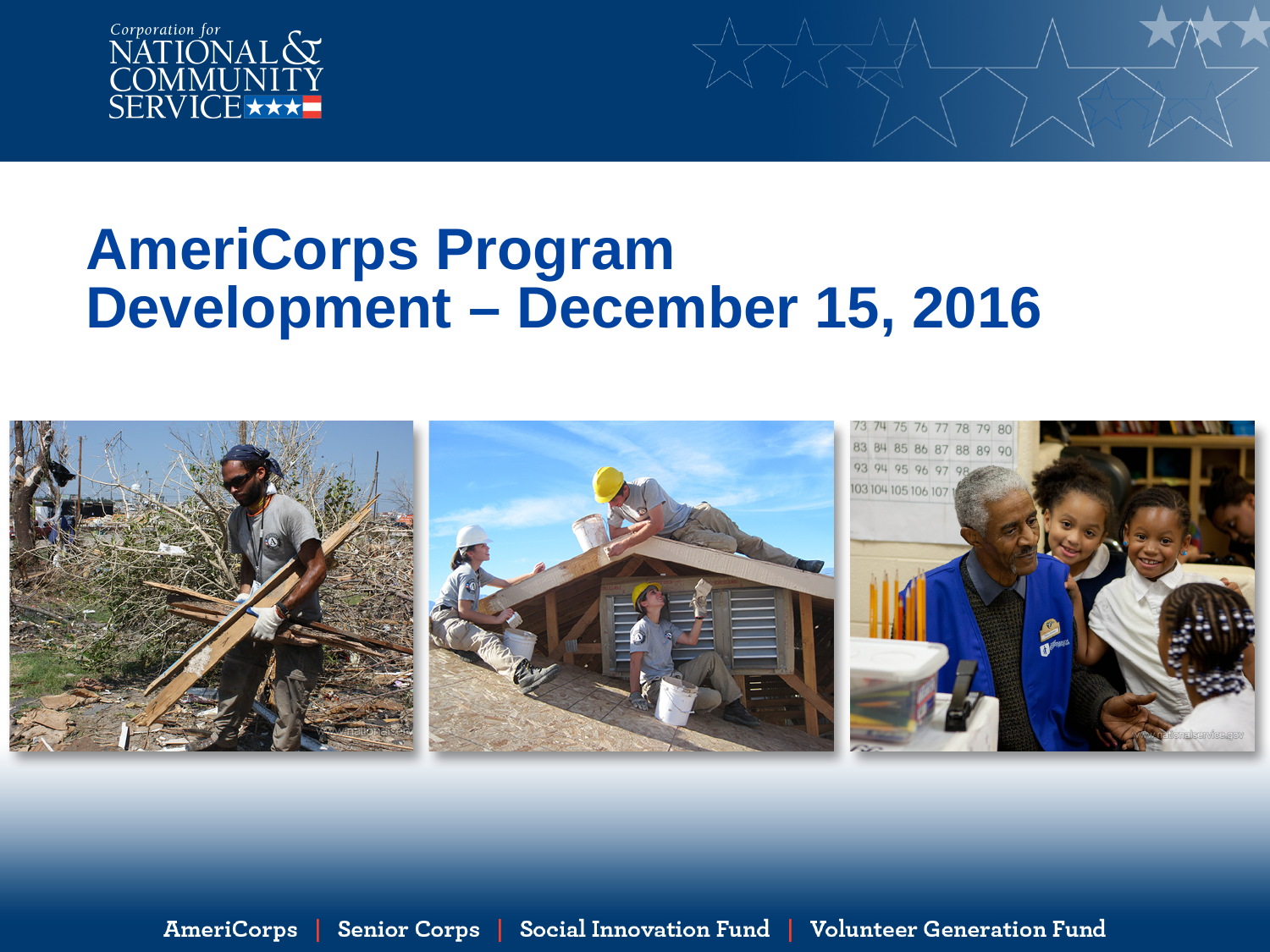

# AmeriCorps Program Development – December 15, 2016